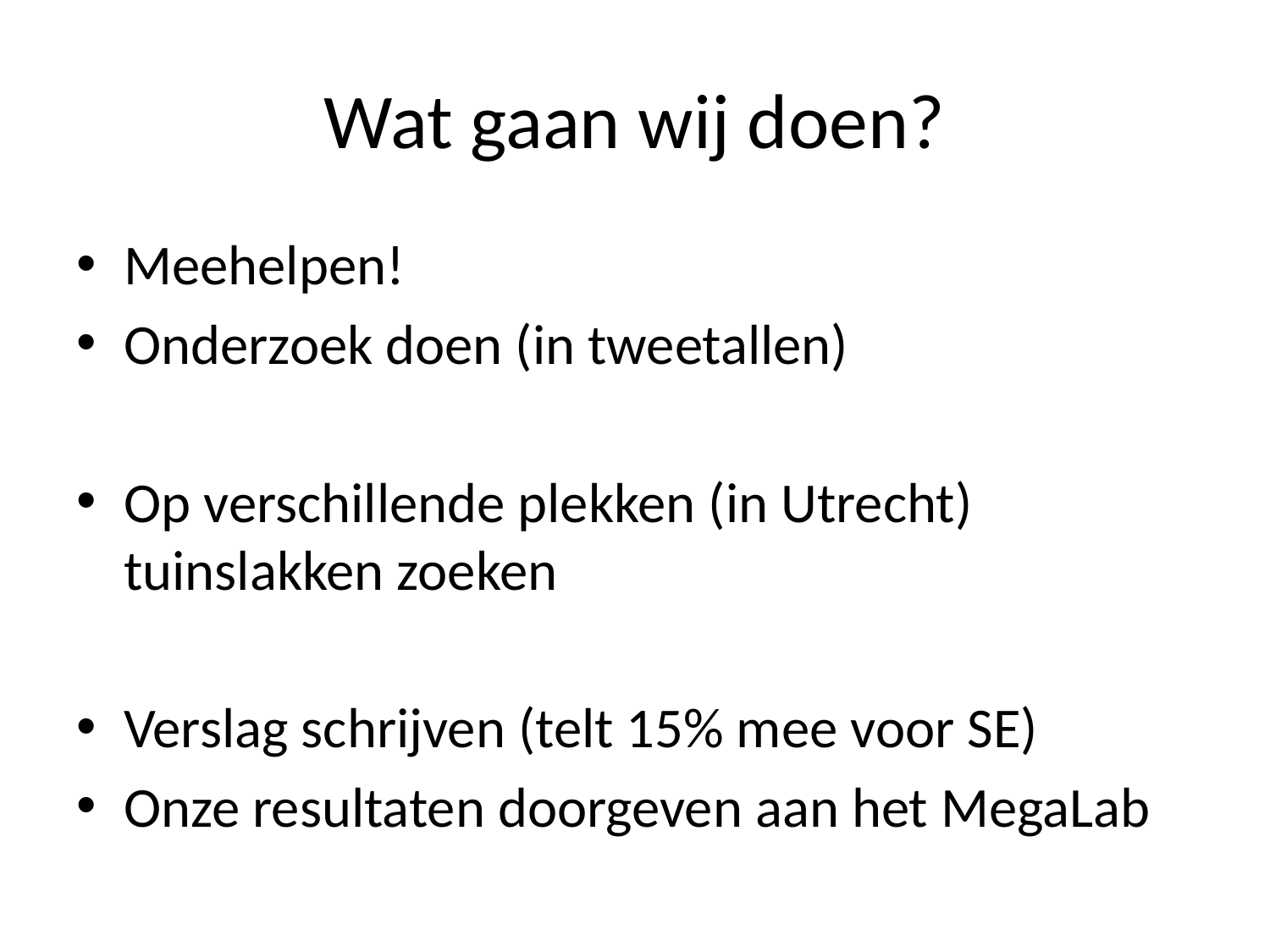

# Wat gaan wij doen?
Meehelpen!
Onderzoek doen (in tweetallen)

Op verschillende plekken (in Utrecht) tuinslakken zoeken

Verslag schrijven (telt 15% mee voor SE)
Onze resultaten doorgeven aan het MegaLab